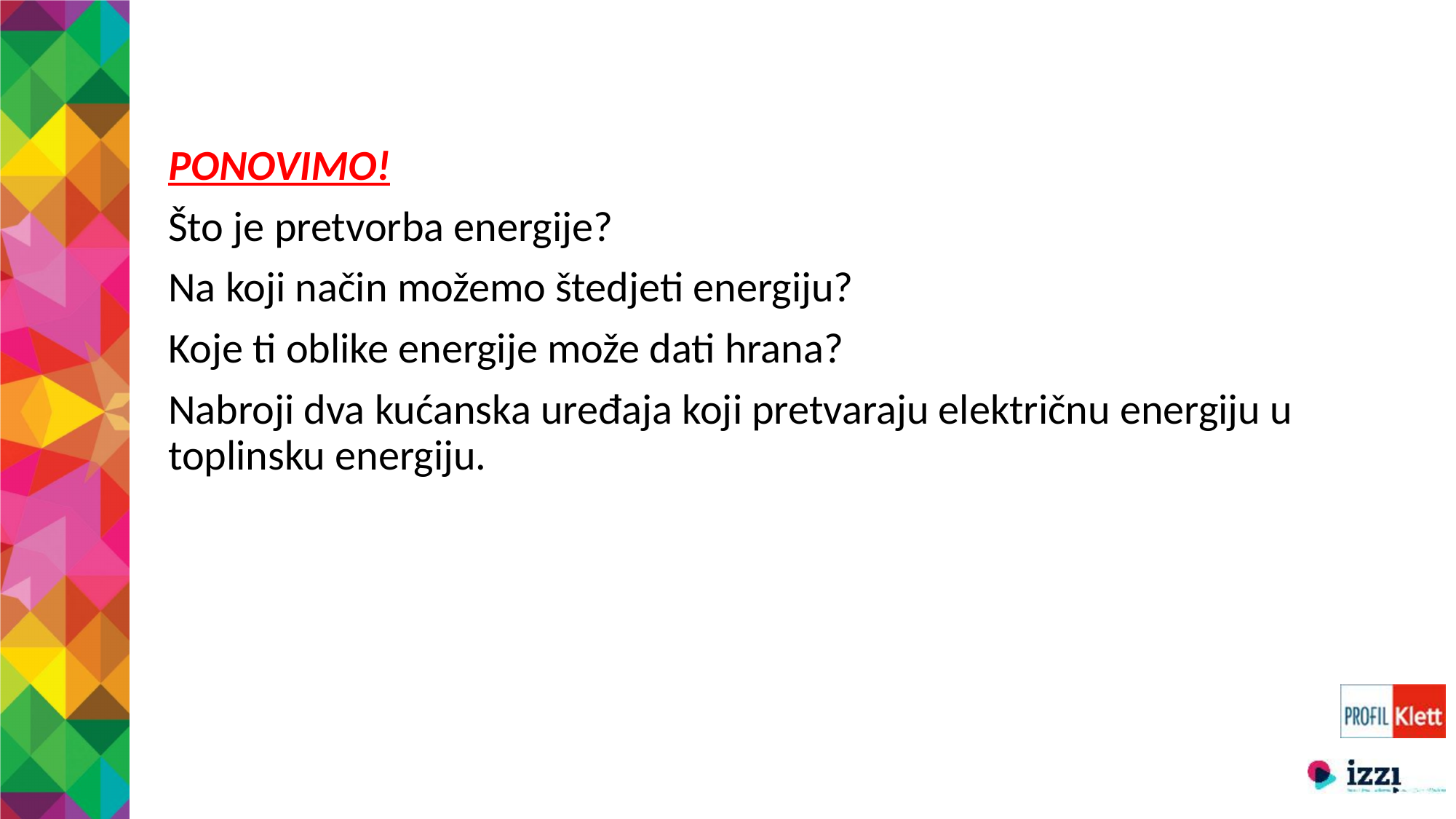

PONOVIMO!
Što je pretvorba energije?
Na koji način možemo štedjeti energiju?
Koje ti oblike energije može dati hrana?
Nabroji dva kućanska uređaja koji pretvaraju električnu energiju u toplinsku energiju.